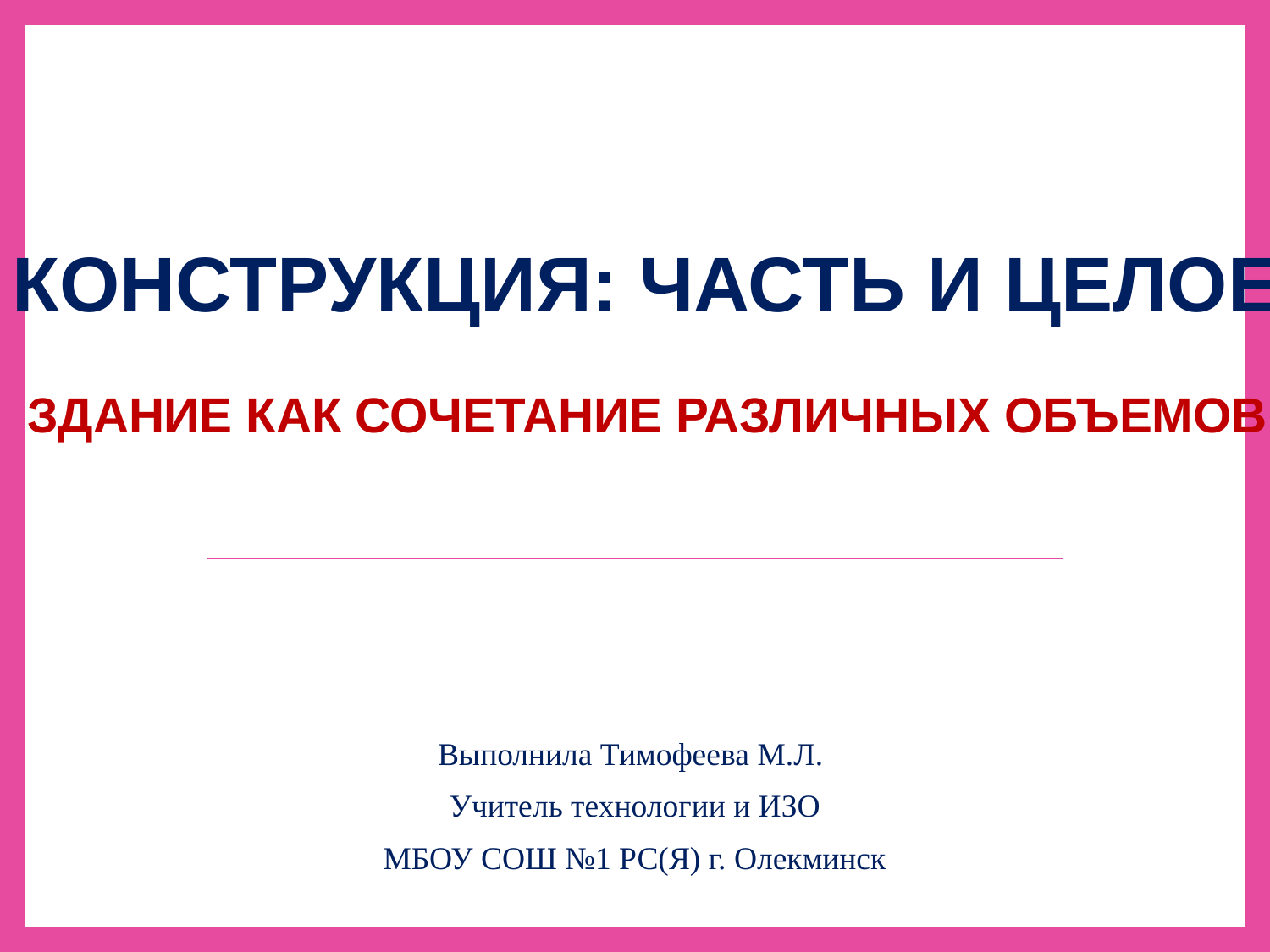

#
КОНСТРУКЦИЯ: ЧАСТЬ И ЦЕЛОЕ
ЗДАНИЕ КАК СОЧЕТАНИЕ РАЗЛИЧНЫХ ОБЪЕМОВ

Выполнила Тимофеева М.Л.
Учитель технологии и ИЗО
МБОУ СОШ №1 РС(Я) г. Олекминск